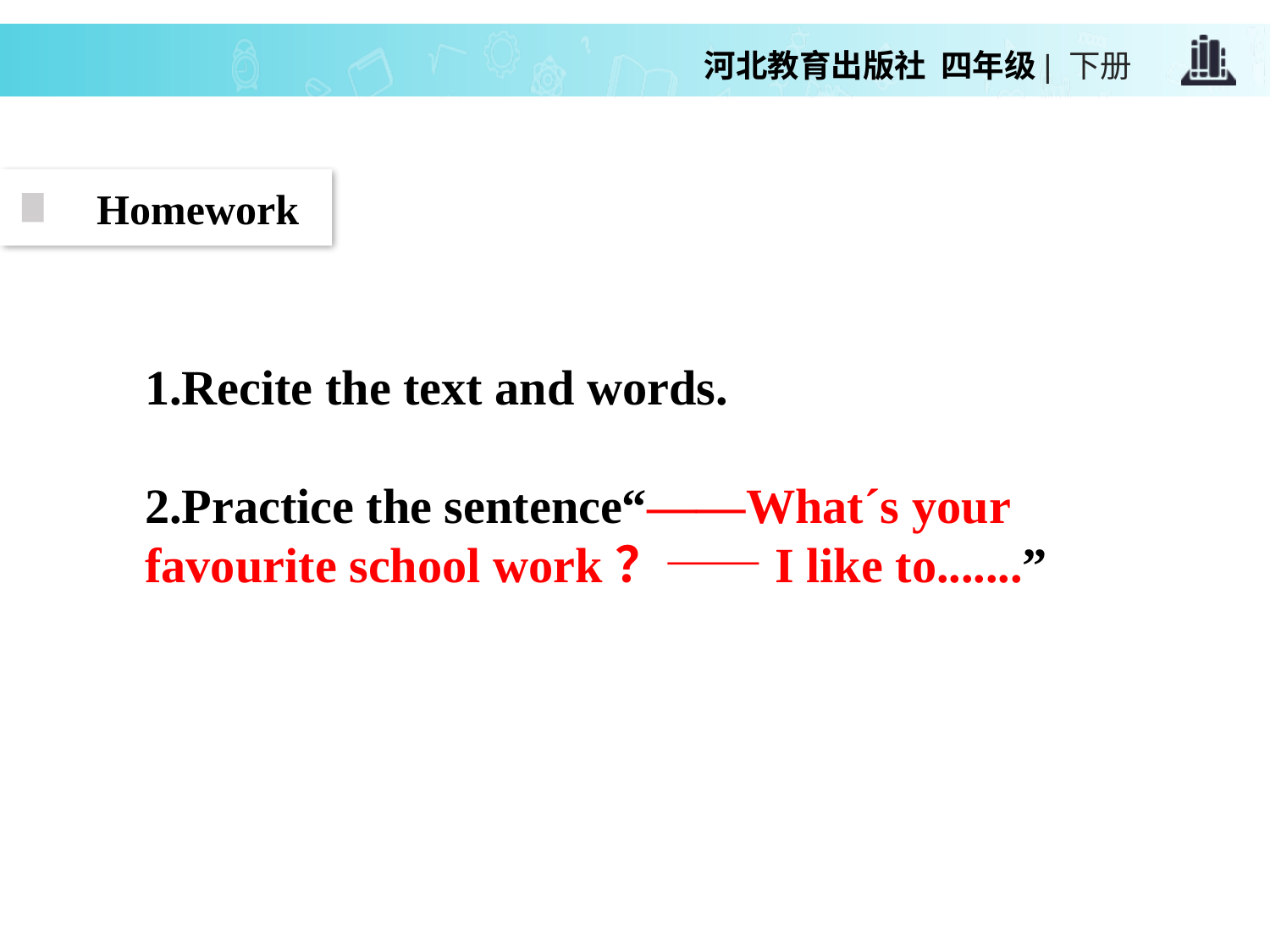

Homework

1.Recite the text and words.

2.Practice the sentence“——What´s your favourite school work？——I like to.......”